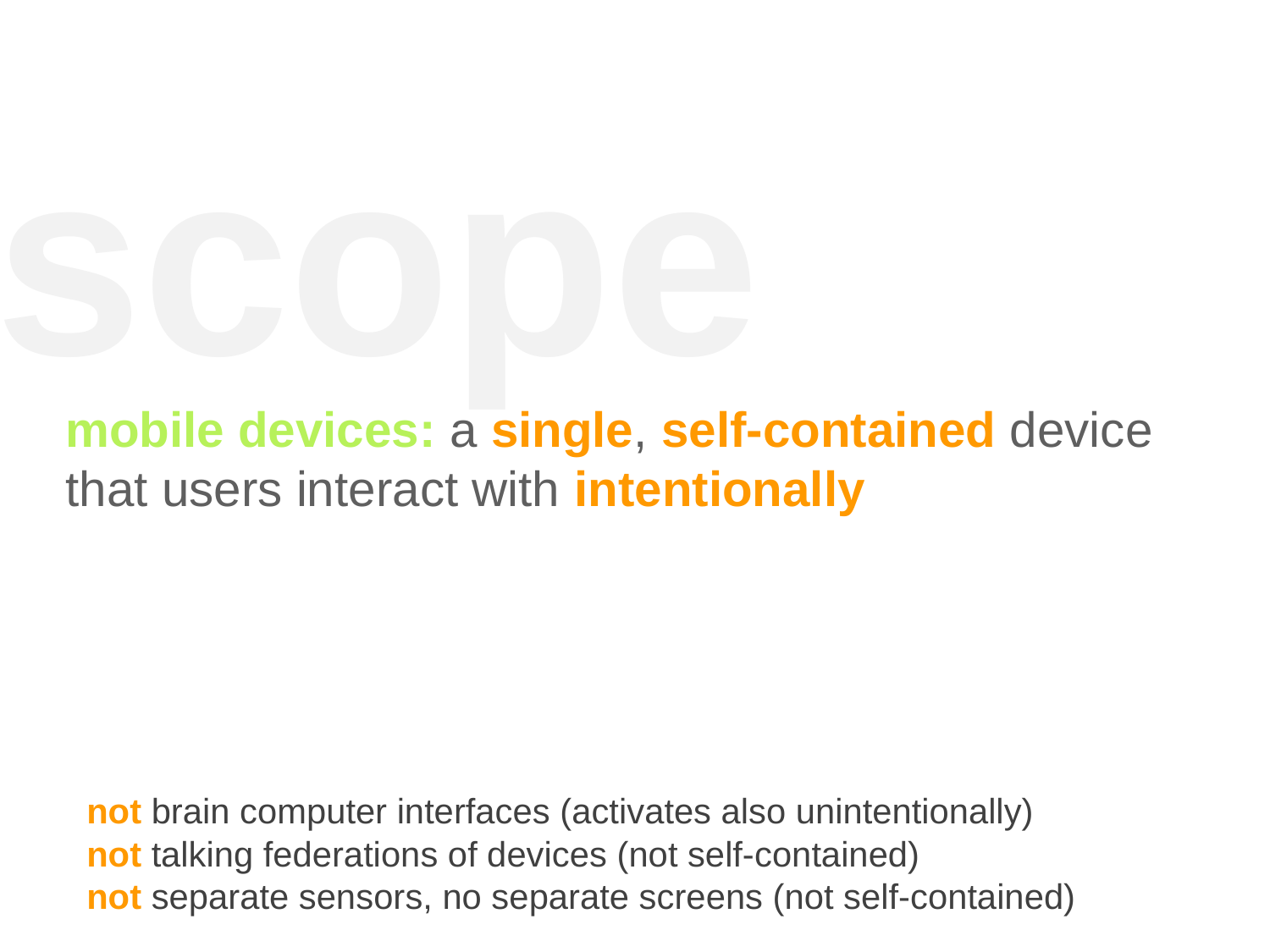

scope
mobile devices: a single, self-contained device that users interact with intentionally

not brain computer interfaces (activates also unintentionally)
not talking federations of devices (not self-contained)
not separate sensors, no separate screens (not self-contained)